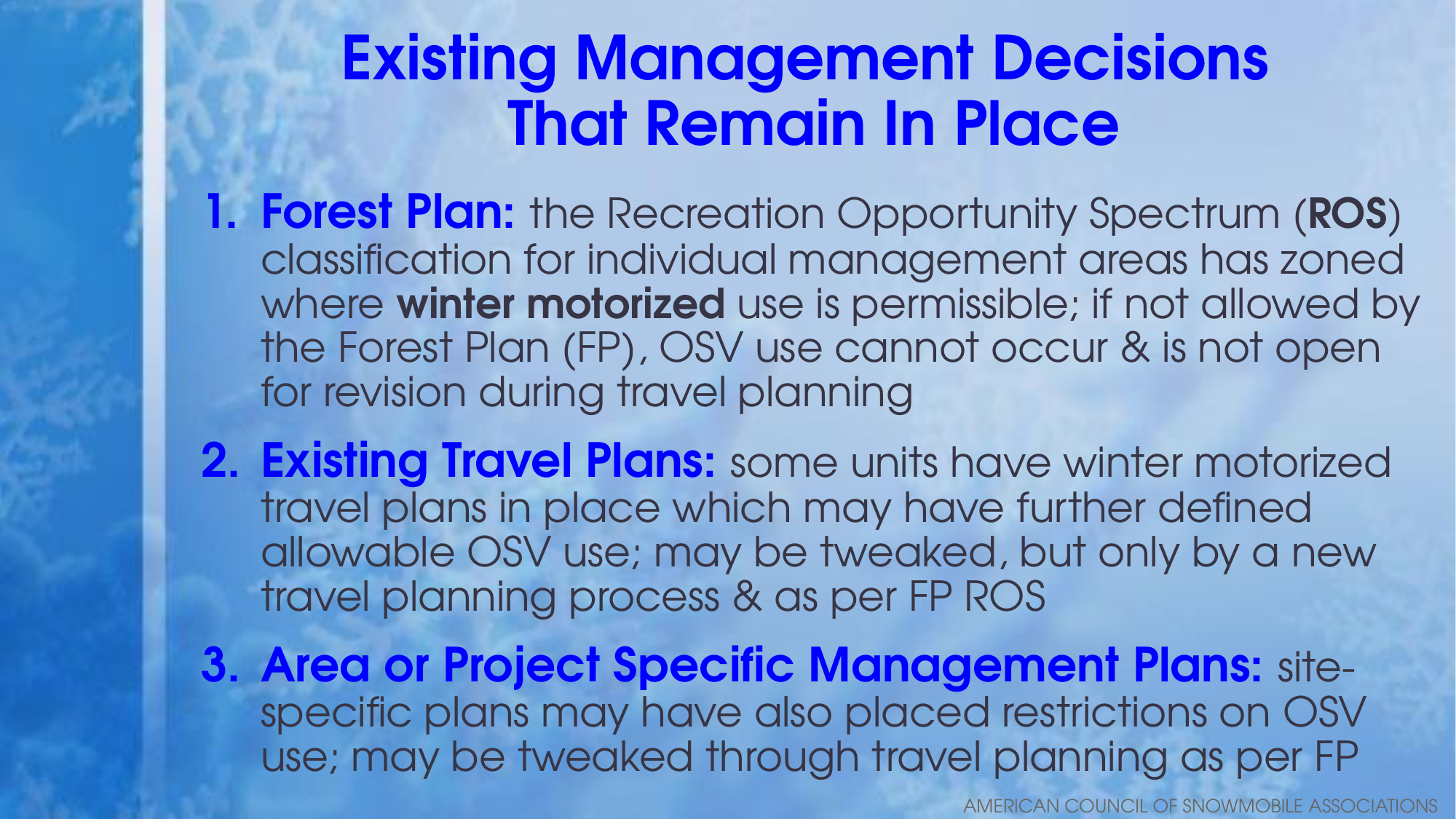

# Existing Management Decisions That Remain In Place
Forest Plan: the Recreation Opportunity Spectrum (ROS) classification for individual management areas has zoned where winter motorized use is permissible; if not allowed by the Forest Plan (FP), OSV use cannot occur & is not open for revision during travel planning
Existing Travel Plans: some units have winter motorized travel plans in place which may have further defined allowable OSV use; may be tweaked, but only by a new travel planning process & as per FP ROS
Area or Project Specific Management Plans: site-specific plans may have also placed restrictions on OSV use; may be tweaked through travel planning as per FP

American Council of Snowmobile Associations